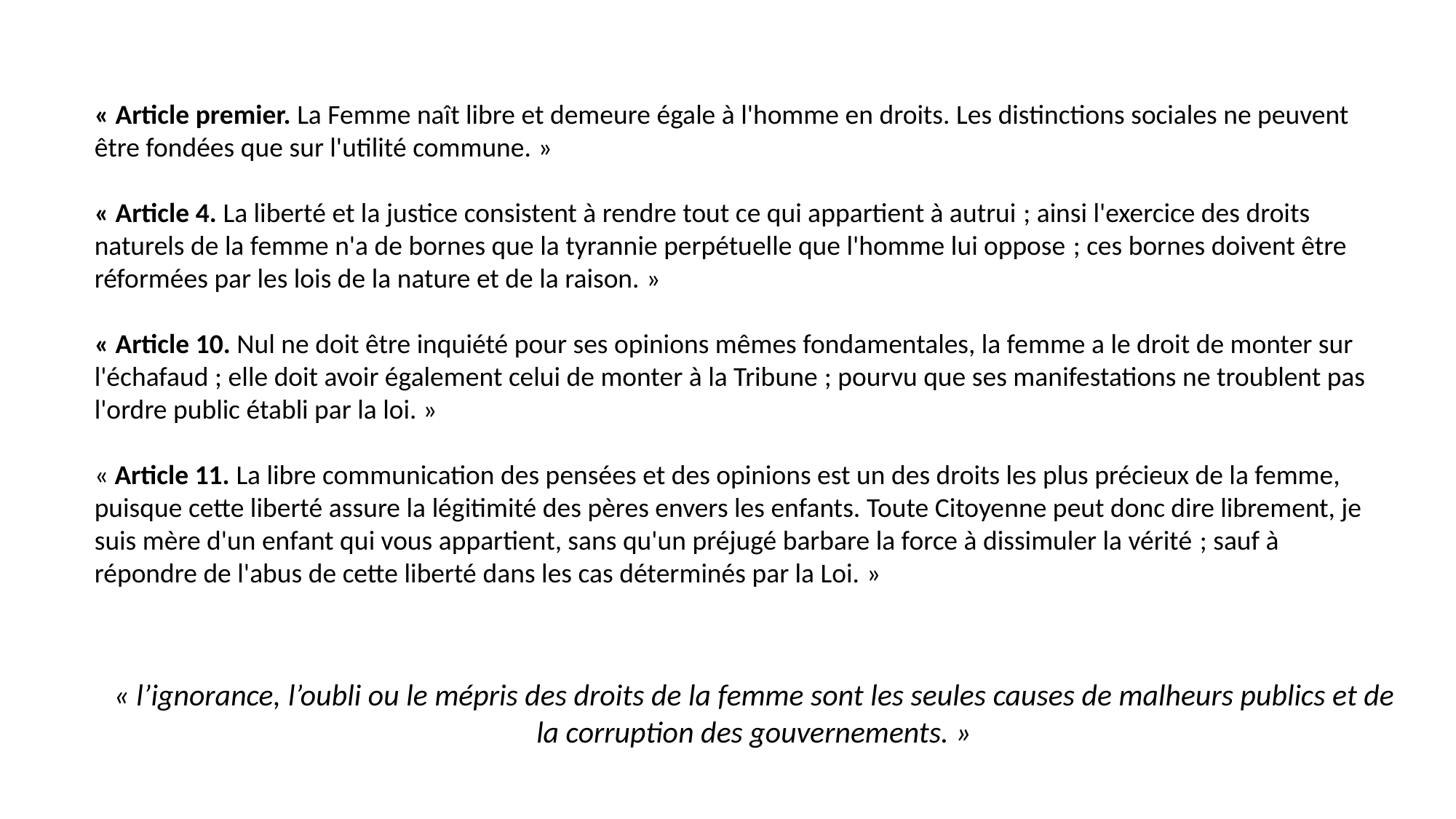

« Article premier. La Femme naît libre et demeure égale à l'homme en droits. Les distinctions sociales ne peuvent être fondées que sur l'utilité commune. »

« Article 4. La liberté et la justice consistent à rendre tout ce qui appartient à autrui ; ainsi l'exercice des droits naturels de la femme n'a de bornes que la tyrannie perpétuelle que l'homme lui oppose ; ces bornes doivent être réformées par les lois de la nature et de la raison. »

« Article 10. Nul ne doit être inquiété pour ses opinions mêmes fondamentales, la femme a le droit de monter sur l'échafaud ; elle doit avoir également celui de monter à la Tribune ; pourvu que ses manifestations ne troublent pas l'ordre public établi par la loi. »
 
« Article 11. La libre communication des pensées et des opinions est un des droits les plus précieux de la femme, puisque cette liberté assure la légitimité des pères envers les enfants. Toute Citoyenne peut donc dire librement, je suis mère d'un enfant qui vous appartient, sans qu'un préjugé barbare la force à dissimuler la vérité ; sauf à répondre de l'abus de cette liberté dans les cas déterminés par la Loi. »
« l’ignorance, l’oubli ou le mépris des droits de la femme sont les seules causes de malheurs publics et de la corruption des gouvernements. »